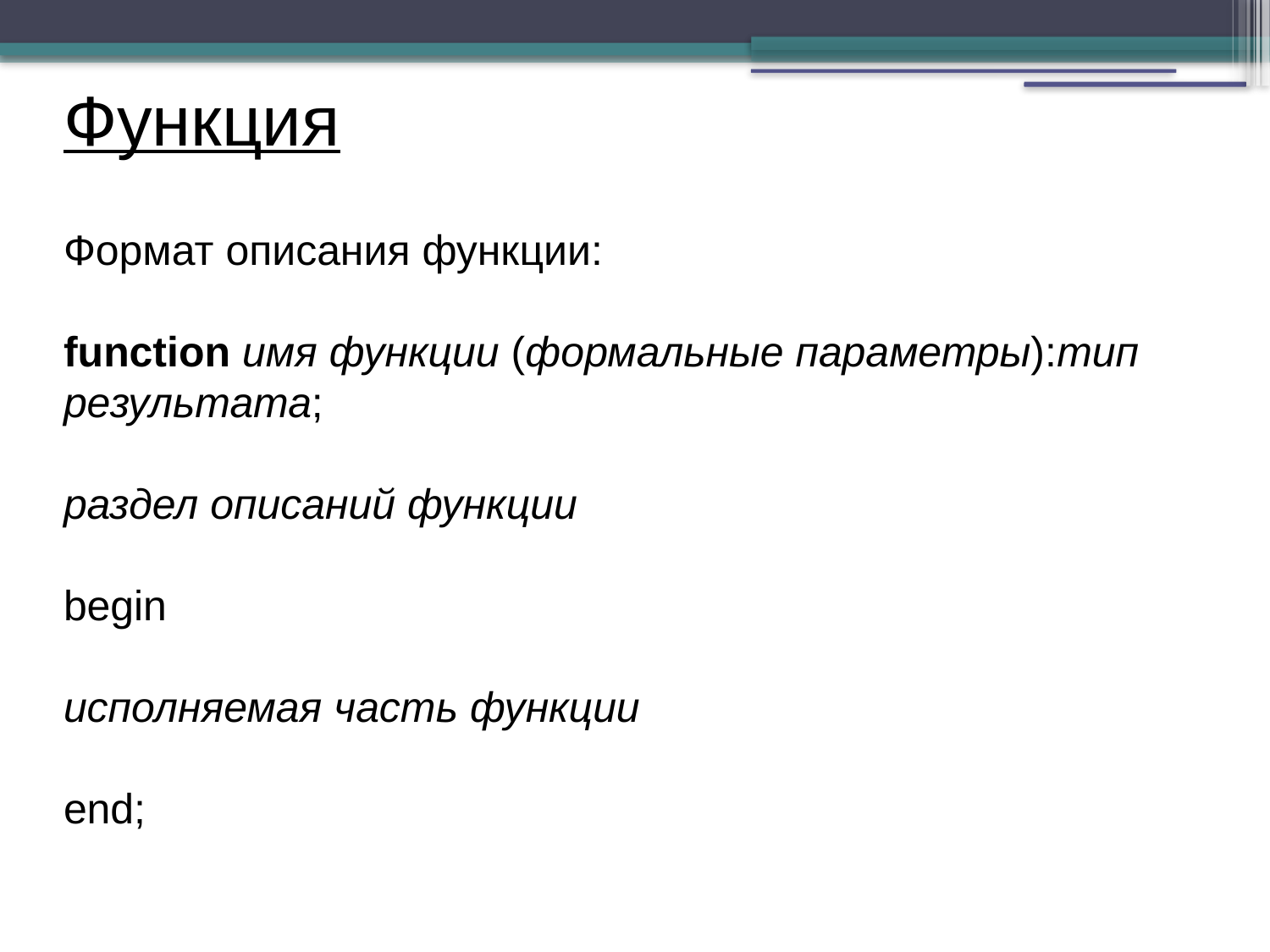

Функция
Формат описания функции:

function имя функции (формальные параметры):тип результата;

раздел описаний функции

begin

исполняемая часть функции

end;